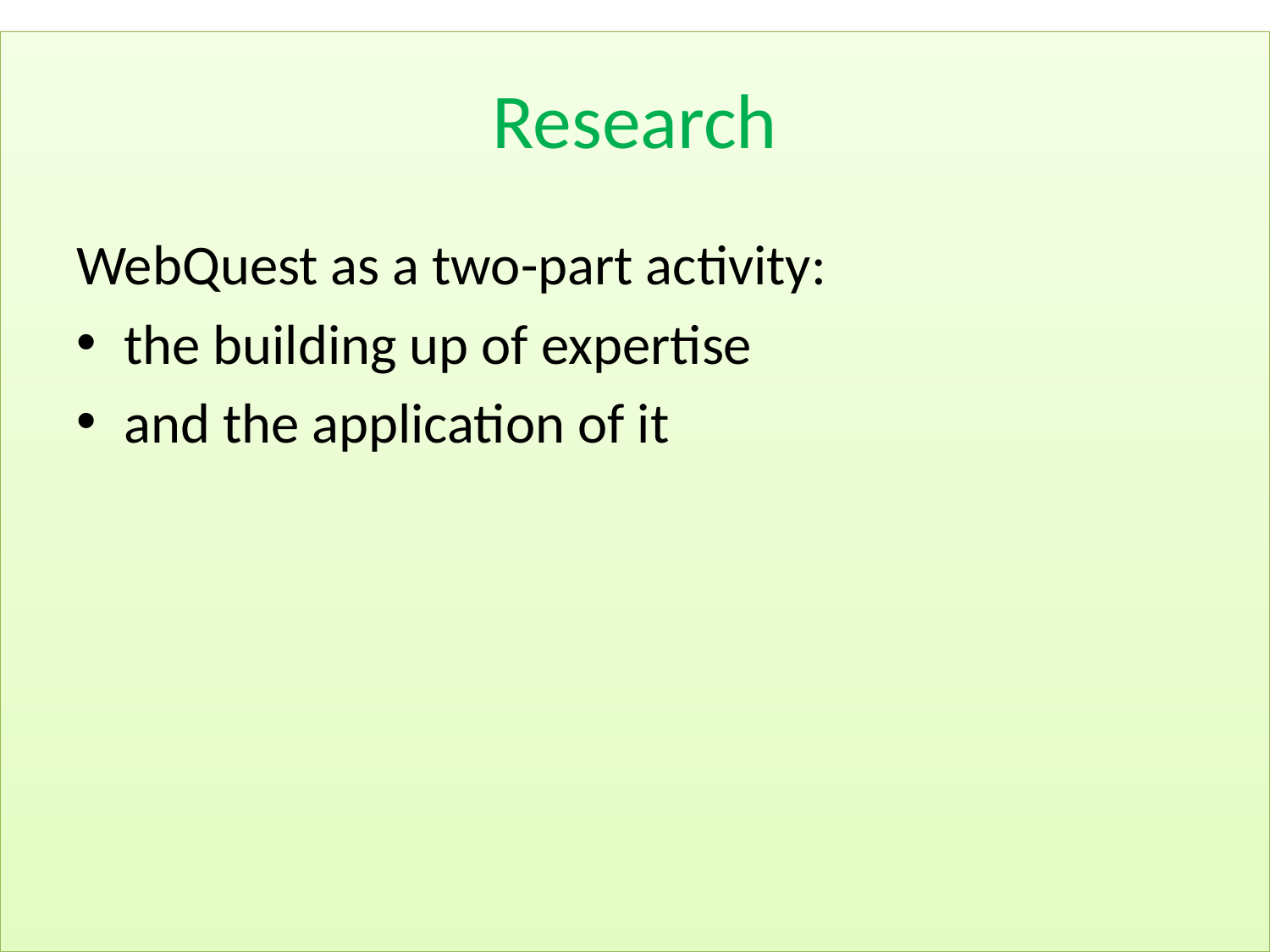

# Research
WebQuest as a two-part activity:
the building up of expertise
and the application of it